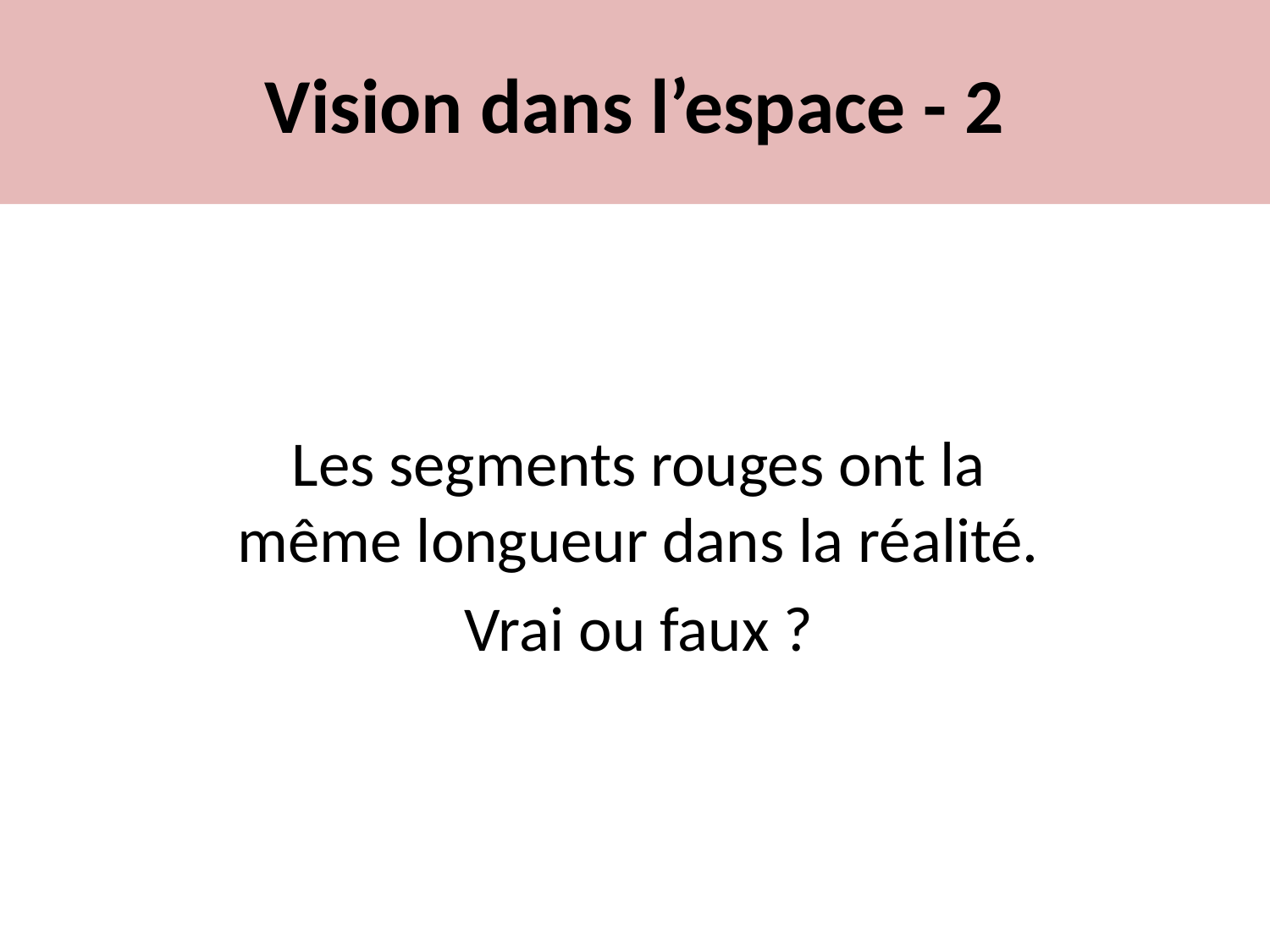

# Vision dans l’espace - 2
Les segments rouges ont la même longueur dans la réalité.
Vrai ou faux ?